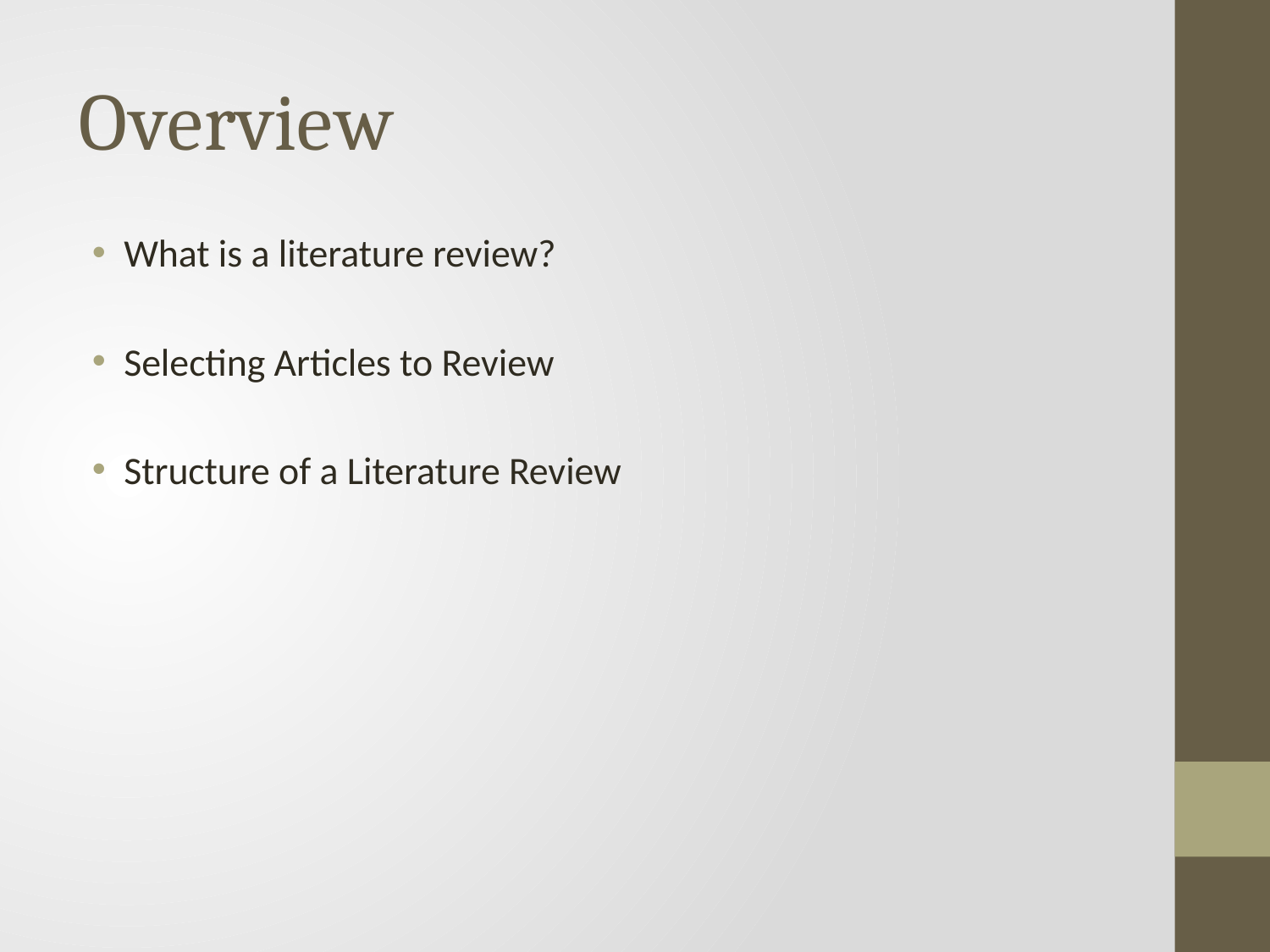

# Overview
What is a literature review?

Selecting Articles to Review

Structure of a Literature Review